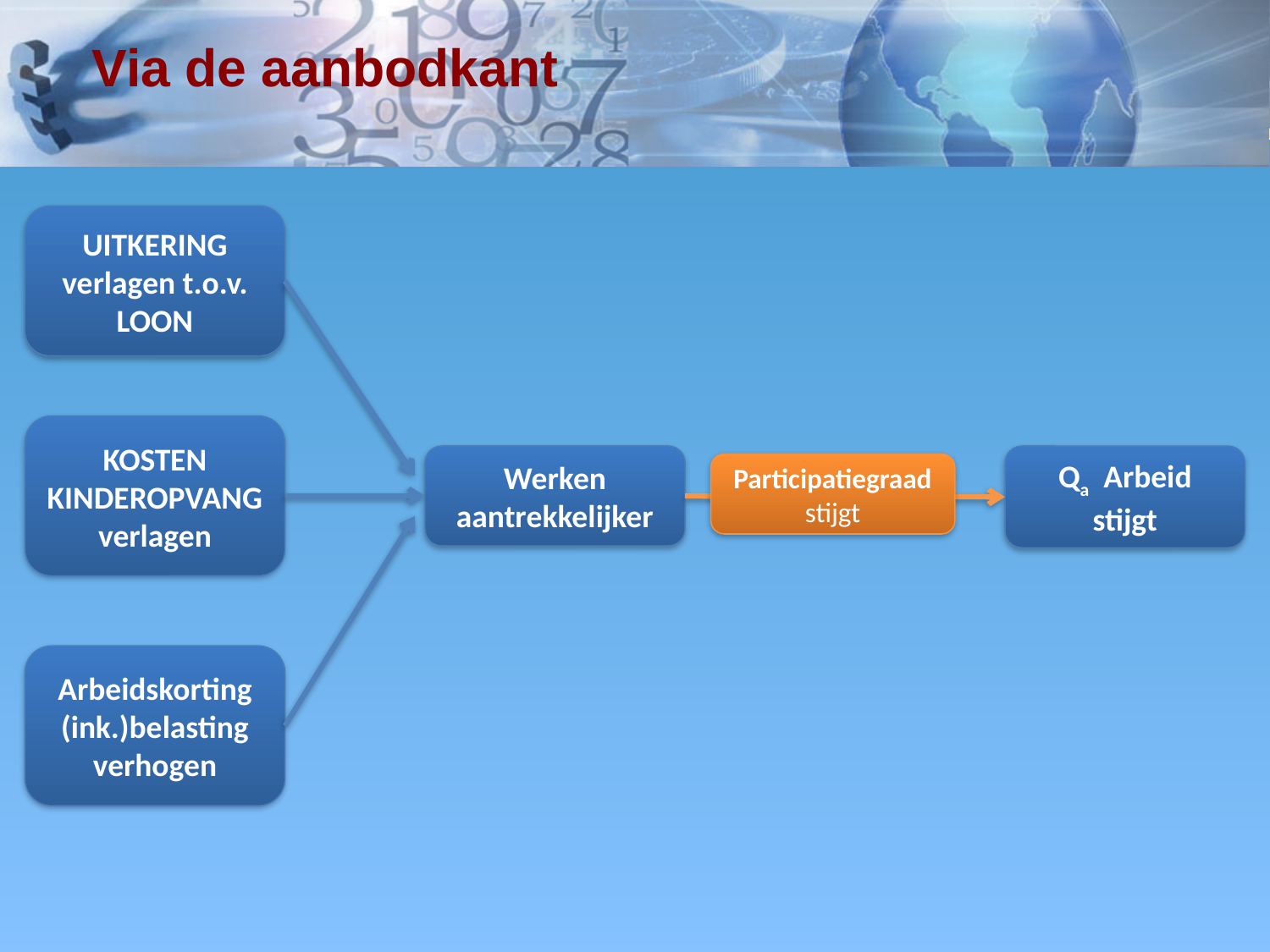

# Via de aanbodkant
UITKERING verlagen t.o.v.
LOON
KOSTEN KINDEROPVANG verlagen
Qa  Arbeid stijgt
Werken aantrekkelijker
Participatiegraad stijgt
Arbeidskorting (ink.)belasting verhogen